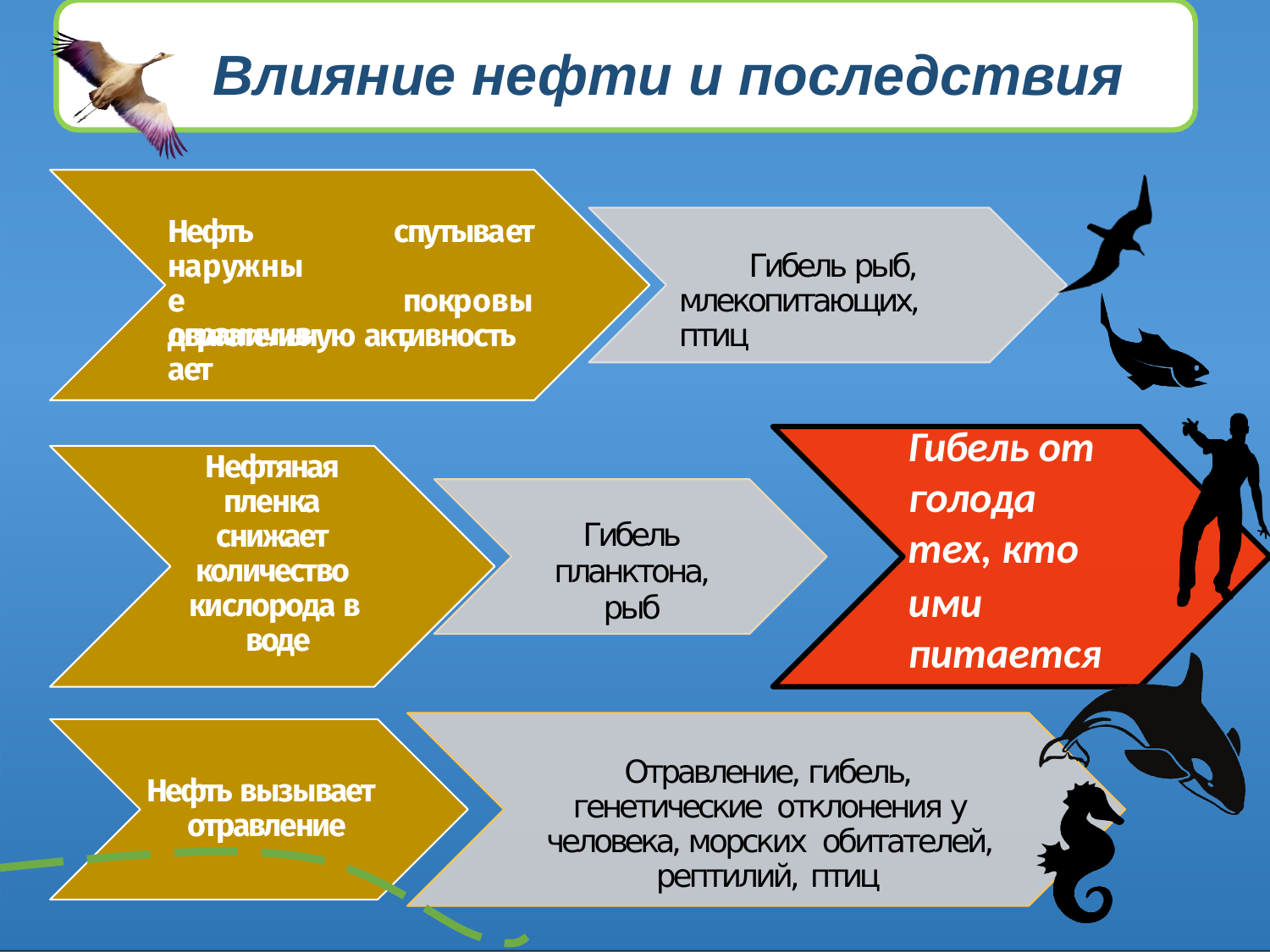

# Влияние нефти и последствия

Нефть  наружные
ограничивает
спутывает  покровы,
Гибель рыб,  млекопитающих, птиц
двигательную активность
Гибель от  голода
тех, кто
ими  питается

Нефтяная  пленка  снижает  количество  кислорода в  воде

Гибель
планктона, рыб

Отравление, гибель, генетические  отклонения у человека, морских  обитателей, рептилий, птиц
Нефть вызывает  отравление